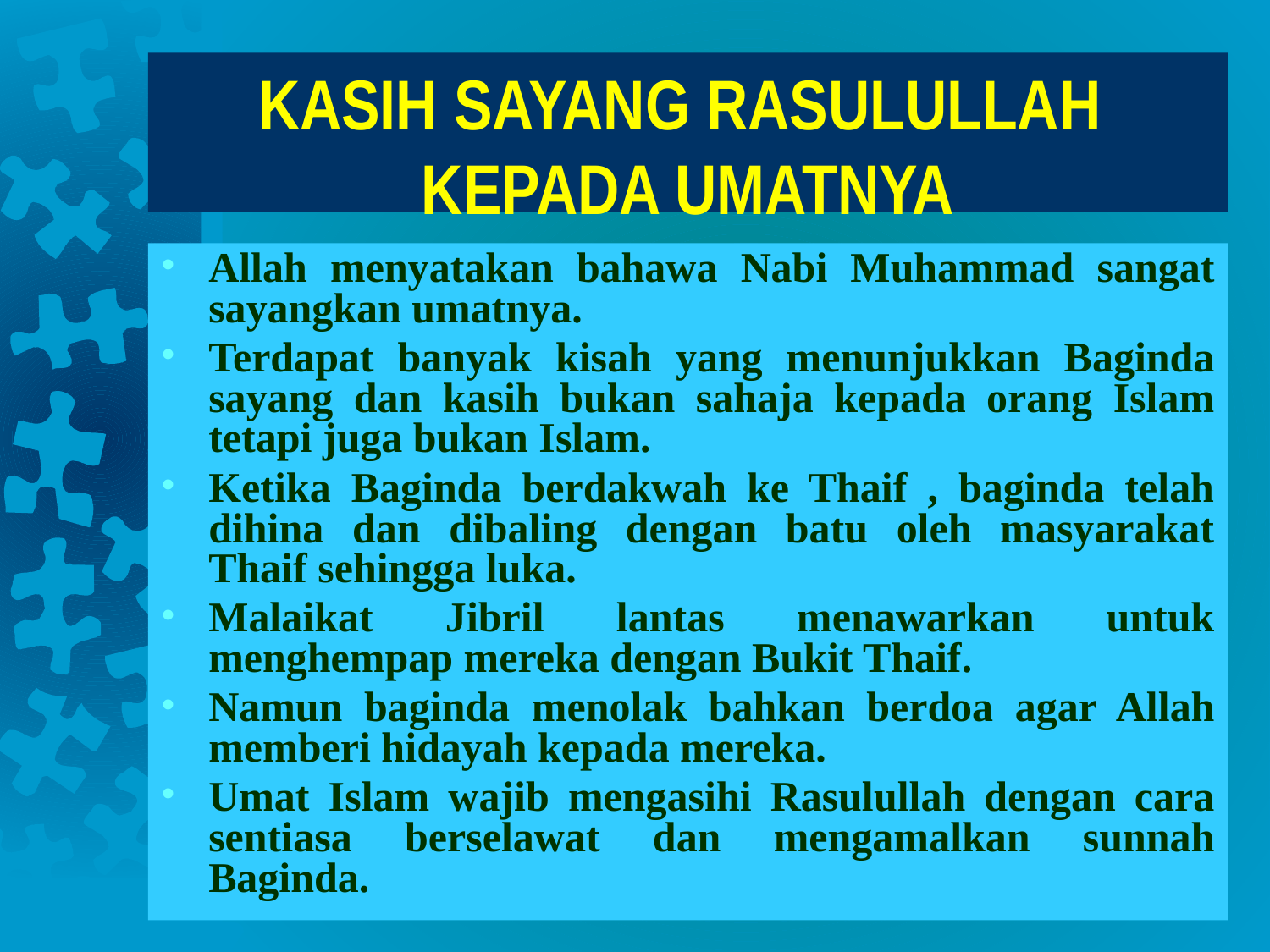

# KASIH SAYANG RASULULLAH KEPADA UMATNYA
Allah menyatakan bahawa Nabi Muhammad sangat sayangkan umatnya.
Terdapat banyak kisah yang menunjukkan Baginda sayang dan kasih bukan sahaja kepada orang Islam tetapi juga bukan Islam.
Ketika Baginda berdakwah ke Thaif , baginda telah dihina dan dibaling dengan batu oleh masyarakat Thaif sehingga luka.
Malaikat Jibril lantas menawarkan untuk menghempap mereka dengan Bukit Thaif.
Namun baginda menolak bahkan berdoa agar Allah memberi hidayah kepada mereka.
Umat Islam wajib mengasihi Rasulullah dengan cara sentiasa berselawat dan mengamalkan sunnah Baginda.